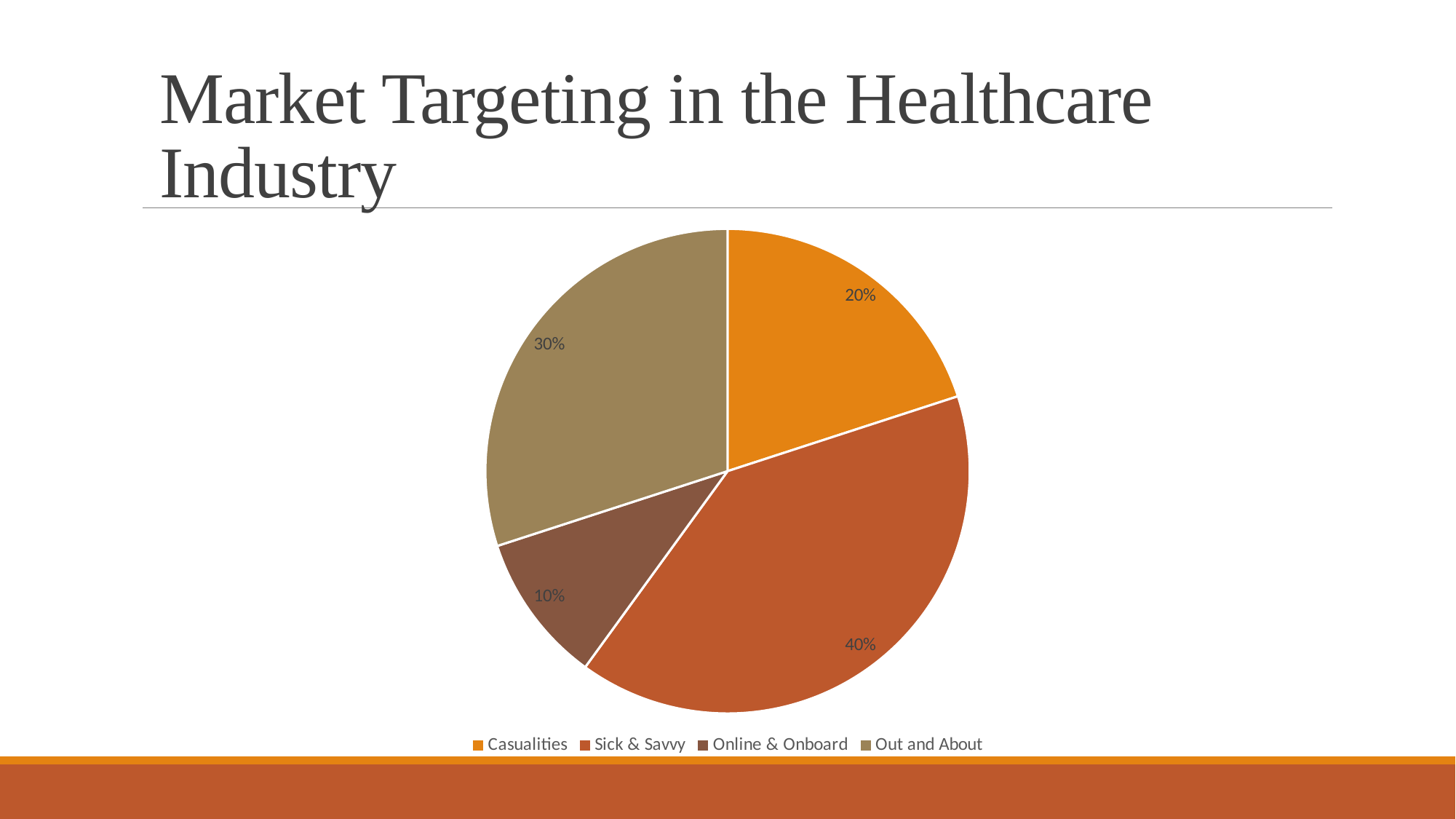

# Market Targeting in the Healthcare Industry

### Chart

| Category | Column1 |
|---|---|
| Casualities | 0.2 |
| Sick & Savvy | 0.4 |
| Online & Onboard | 0.1 |
| Out and About | 0.3 |